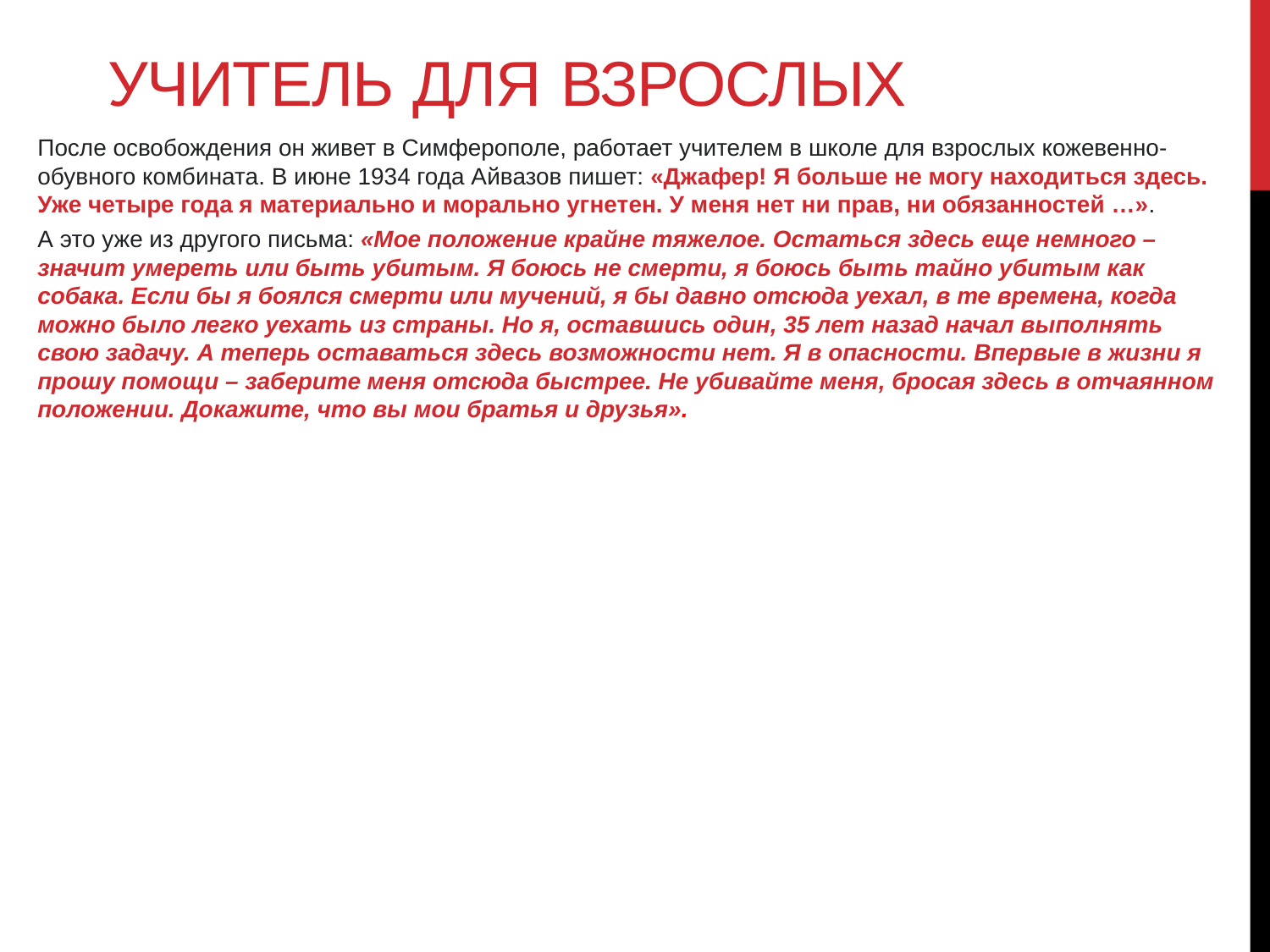

# УЧИТЕЛЬ ДЛЯ ВЗРОСЛЫХ
После освобождения он живет в Симферополе, работает учителем в школе для взрослых кожевенно-обувного комбината. В июне 1934 года Айвазов пишет: «Джафер! Я больше не могу находиться здесь. Уже четыре года я материально и морально угнетен. У меня нет ни прав, ни обязанностей …».
А это уже из другого письма: «Мое положение крайне тяжелое. Остаться здесь еще немного – значит умереть или быть убитым. Я боюсь не смерти, я боюсь быть тайно убитым как собака. Если бы я боялся смерти или мучений, я бы давно отсюда уехал, в те времена, когда можно было легко уехать из страны. Но я, оставшись один, 35 лет назад начал выполнять свою задачу. А теперь оставаться здесь возможности нет. Я в опасности. Впервые в жизни я прошу помощи – заберите меня отсюда быстрее. Не убивайте меня, бросая здесь в отчаянном положении. Докажите, что вы мои братья и друзья».